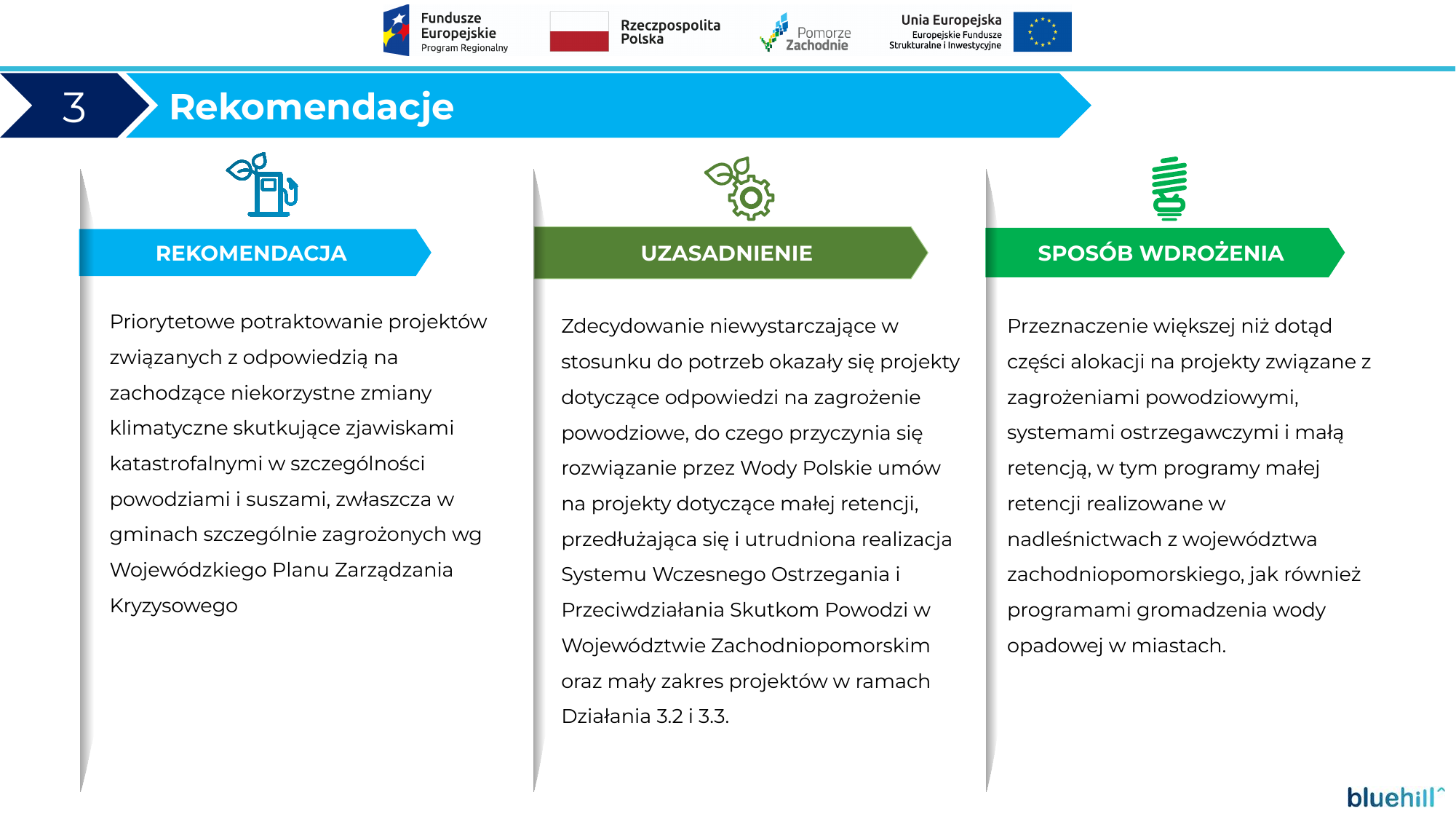

Rekomendacje
3

REKOMENDACJA

UZASADNIENIE

SPOSÓB WDROŻENIA
Priorytetowe potraktowanie projektów związanych z odpowiedzią na zachodzące niekorzystne zmiany klimatyczne skutkujące zjawiskami katastrofalnymi w szczególności powodziami i suszami, zwłaszcza w gminach szczególnie zagrożonych wg Wojewódzkiego Planu Zarządzania Kryzysowego
Przeznaczenie większej niż dotąd części alokacji na projekty związane z zagrożeniami powodziowymi, systemami ostrzegawczymi i małą retencją, w tym programy małej retencji realizowane w nadleśnictwach z województwa zachodniopomorskiego, jak również programami gromadzenia wody opadowej w miastach.
Zdecydowanie niewystarczające w stosunku do potrzeb okazały się projekty dotyczące odpowiedzi na zagrożenie powodziowe, do czego przyczynia się rozwiązanie przez Wody Polskie umów na projekty dotyczące małej retencji, przedłużająca się i utrudniona realizacja Systemu Wczesnego Ostrzegania i Przeciwdziałania Skutkom Powodzi w Województwie Zachodniopomorskim oraz mały zakres projektów w ramach Działania 3.2 i 3.3.